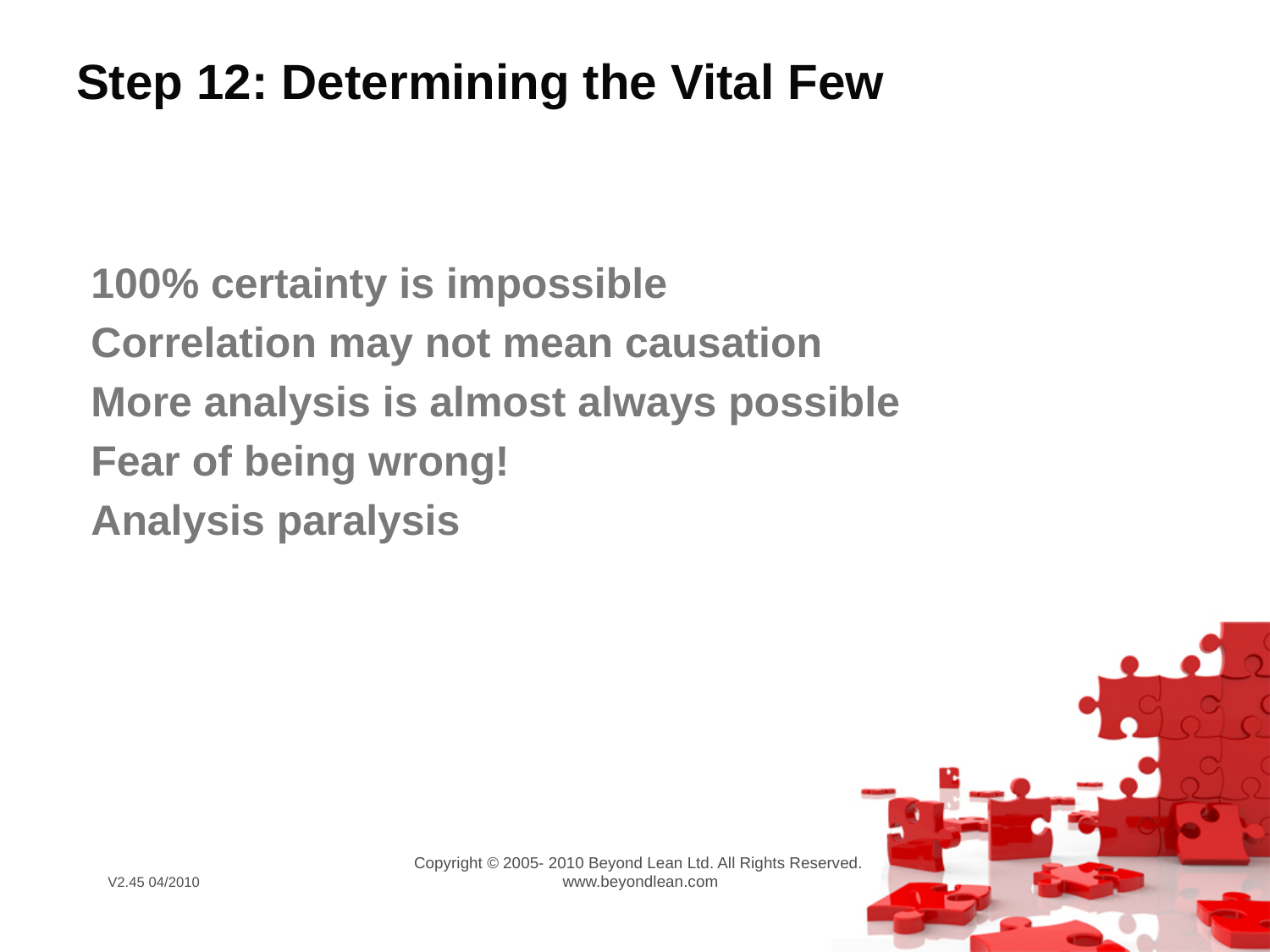

# Step 12: Determining the Vital Few
100% certainty is impossible
Correlation may not mean causation
More analysis is almost always possible
Fear of being wrong!
Analysis paralysis